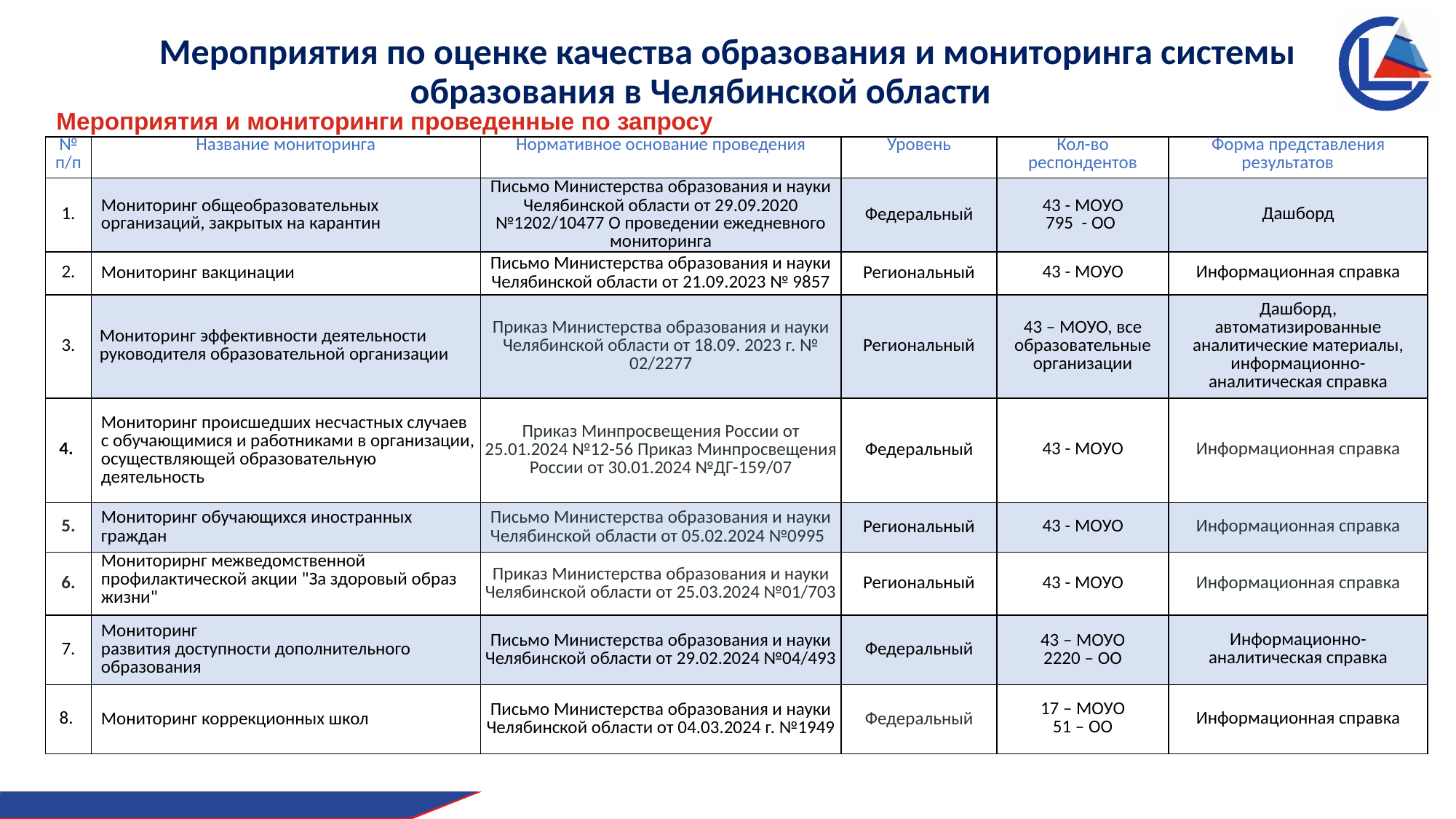

# Мероприятия по оценке качества образования и мониторинга системы образования в Челябинской области
Мероприятия и мониторинги проведенные по запросу
| № п/п | Название мониторинга | Нормативное основание проведения | Уровень | Кол-во респондентов | Форма представления результатов |
| --- | --- | --- | --- | --- | --- |
| 1. | Мониторинг общеобразовательных организаций, закрытых на карантин | Письмо Министерства образования и науки Челябинской области от 29.09.2020 №1202/10477 О проведении ежедневного мониторинга | Федеральный | 43 - МОУО 795 - ОО | Дашборд |
| 2. | Мониторинг вакцинации | Письмо Министерства образования и науки Челябинской области от 21.09.2023 № 9857 | Региональный | 43 - МОУО | Информационная справка |
| 3. | Мониторинг эффективности деятельности руководителя образовательной организации | Приказ Министерства образования и науки Челябинской области от 18.09. 2023 г. № 02/2277 | Региональный | 43 – МОУО, все образовательные организации | Дашборд, автоматизированные аналитические материалы, информационно-аналитическая справка |
| 4. | Мониторинг происшедших несчастных случаев с обучающимися и работниками в организации, осуществляющей образовательную деятельность | Приказ Минпросвещения России от 25.01.2024 №12-56 Приказ Минпросвещения России от 30.01.2024 №ДГ-159/07 | Федеральный | 43 - МОУО | Информационная справка |
| 5. | Мониторинг обучающихся иностранных граждан | Письмо Министерства образования и науки Челябинской области от 05.02.2024 №0995 | Региональный | 43 - МОУО | Информационная справка |
| 6. | Мониторирнг межведомственной профилактической акции "За здоровый образ жизни" | Приказ Министерства образования и науки Челябинской области от 25.03.2024 №01/703 | Региональный | 43 - МОУО | Информационная справка |
| 7. | Мониторинг развития доступности дополнительного образования | Письмо Министерства образования и науки Челябинской области от 29.02.2024 №04/493 | Федеральный | 43 – МОУО 2220 – ОО | Информационно-аналитическая справка |
| 8. | Мониторинг коррекционных школ | Письмо Министерства образования и науки Челябинской области от 04.03.2024 г. №1949 | Федеральный | 17 – МОУО 51 – ОО | Информационная справка |